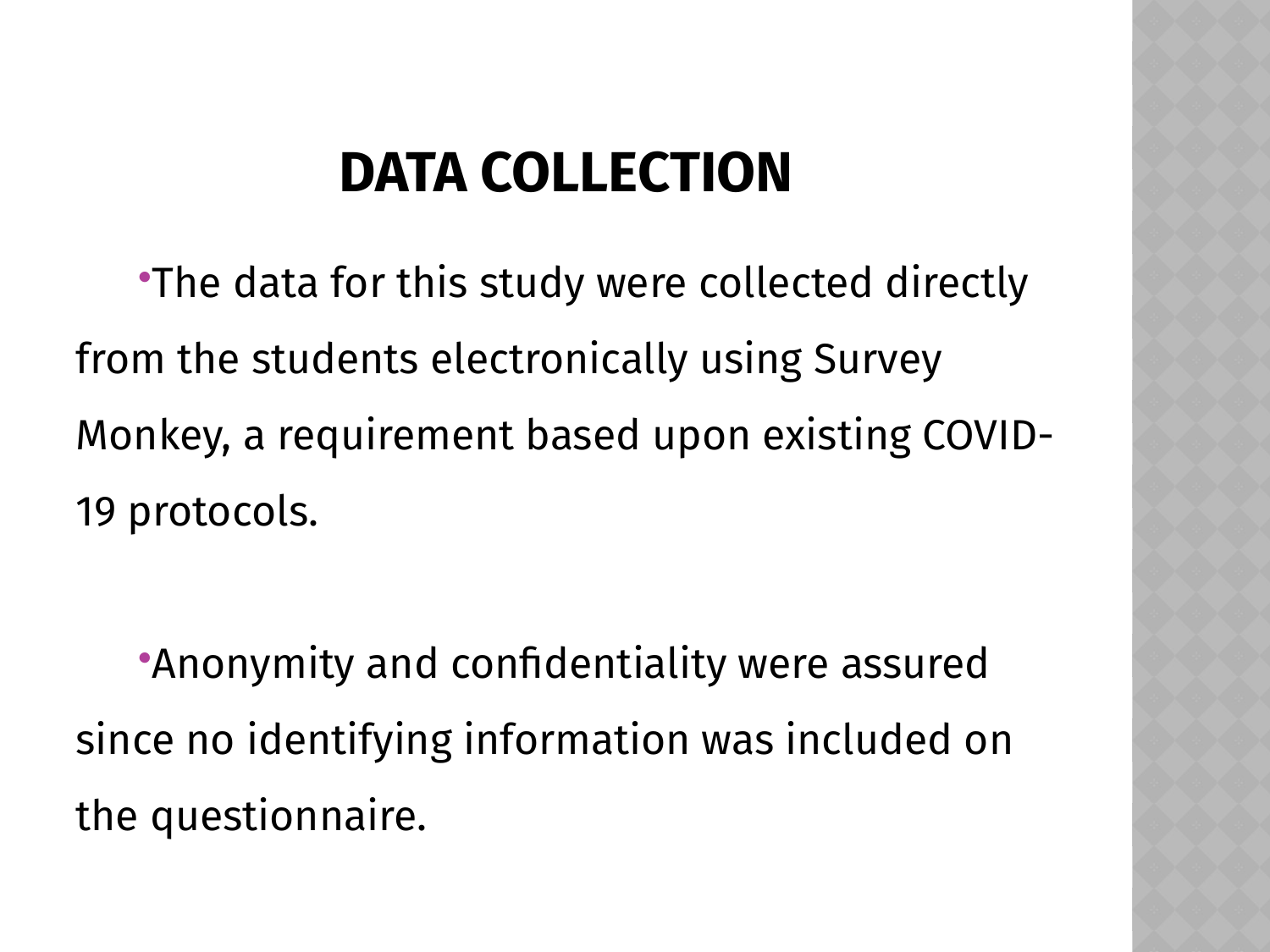

# Data Collection
The data for this study were collected directly from the students electronically using Survey Monkey, a requirement based upon existing COVID-19 protocols.

Anonymity and confidentiality were assured since no identifying information was included on the questionnaire.